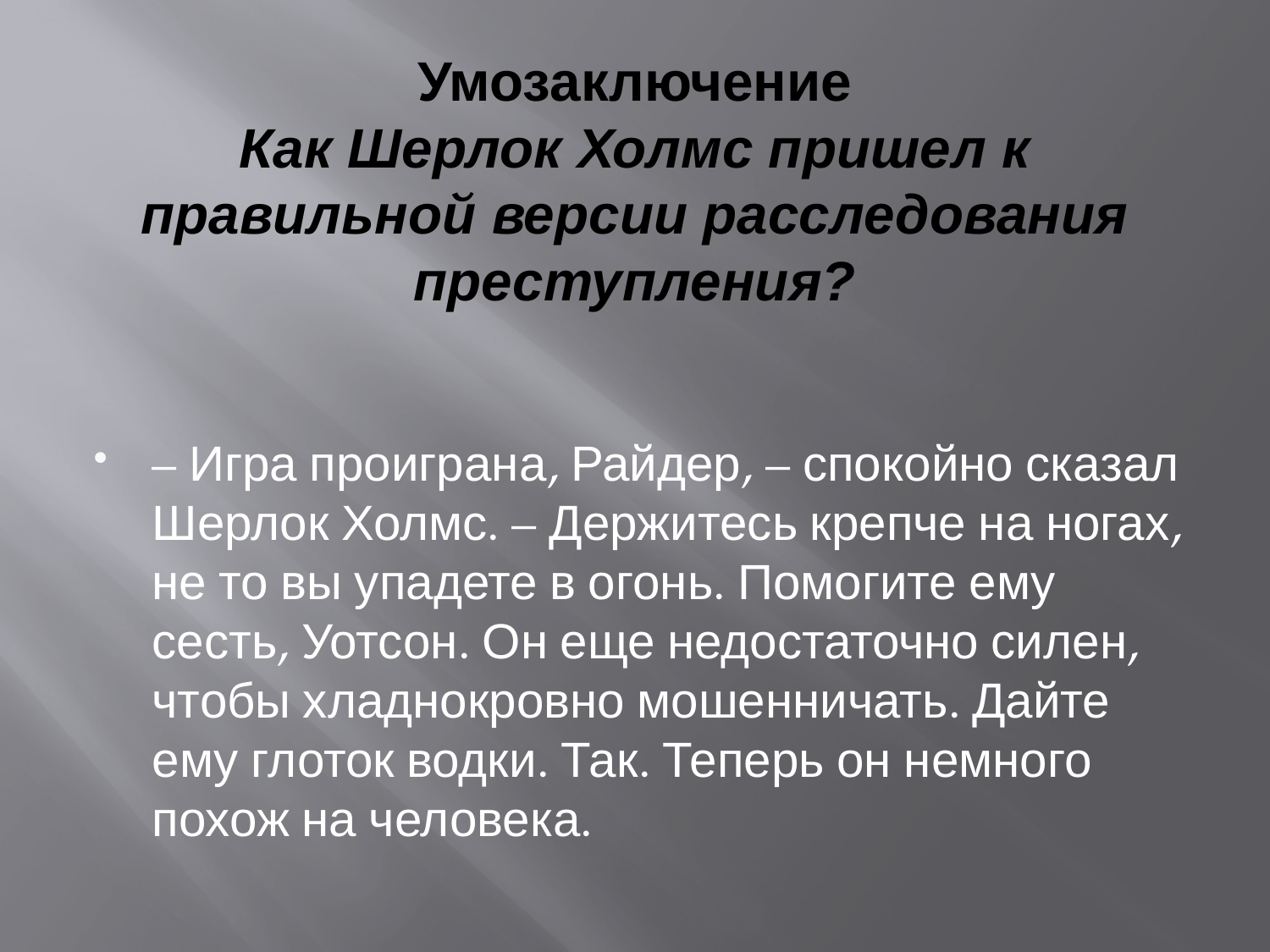

# Умозаключение Как Шерлок Холмс пришел к правильной версии расследования преступления?
– Игра проиграна, Райдер, – спокойно сказал Шерлок Холмс. – Держитесь крепче на ногах, не то вы упадете в огонь. Помогите ему сесть, Уотсон. Он еще недостаточно силен, чтобы хладнокровно мошенничать. Дайте ему глоток водки. Так. Теперь он немного похож на человека.